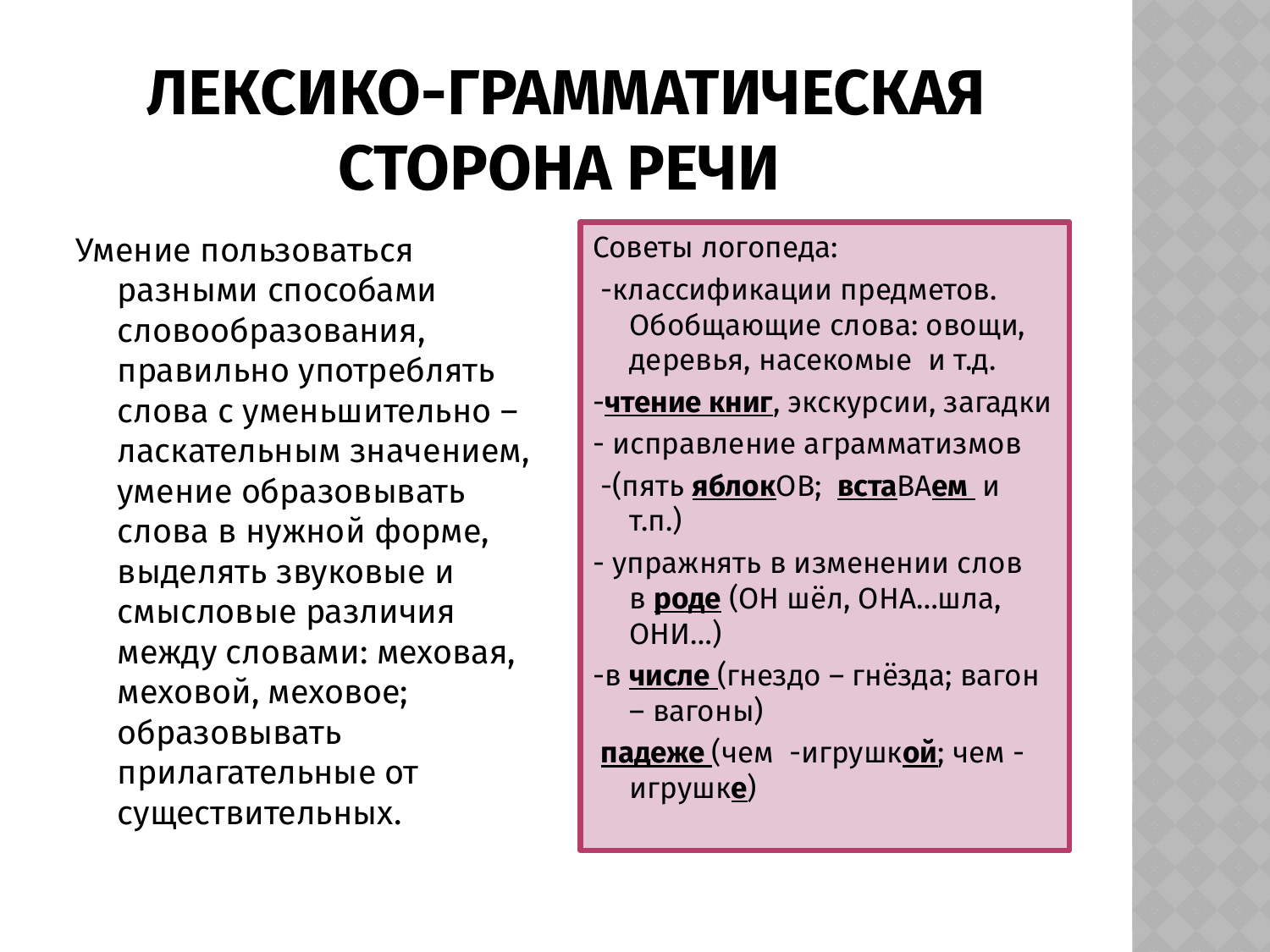

# лексико-грамматическая сторона речи
Умение пользоваться разными способами словообразования, правильно употреблять слова с уменьшительно – ласкательным значением, умение образовывать слова в нужной форме, выделять звуковые и смысловые различия между словами: меховая, меховой, меховое; образовывать прилагательные от существительных.

Советы логопеда:
 -классификации предметов. Обобщающие слова: овощи, деревья, насекомые  и т.д.
-чтение книг, экскурсии, загадки
- исправление аграмматизмов
 -(пять яблокОВ;  встаВАем  и т.п.)
- упражнять в изменении слов в роде (ОН шёл, ОНА…шла, ОНИ…)
-в числе (гнездо – гнёзда; вагон – вагоны)
 падеже (чем  -игрушкой; чем - игрушке)